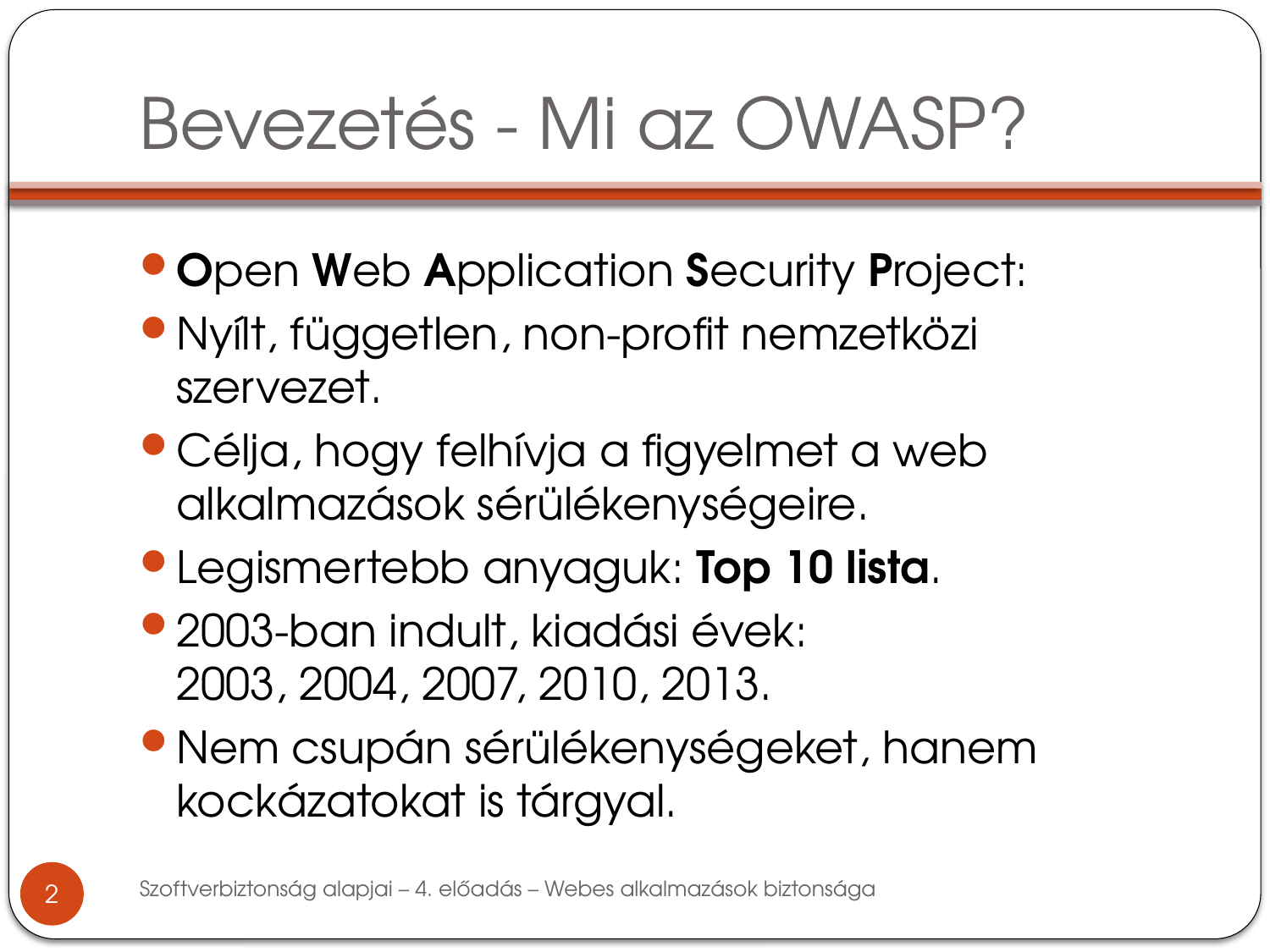

# Bevezetés - Mi az OWASP?
Open Web Application Security Project:
Nyílt, független, non-profit nemzetközi szervezet.
Célja, hogy felhívja a figyelmet a web alkalmazások sérülékenységeire.
Legismertebb anyaguk: Top 10 lista.
2003-ban indult, kiadási évek:
2003, 2004, 2007, 2010, 2013.
Nem csupán sérülékenységeket, hanem kockázatokat is tárgyal.
Szoftverbiztonság alapjai – 4. előadás – Webes alkalmazások biztonsága
2